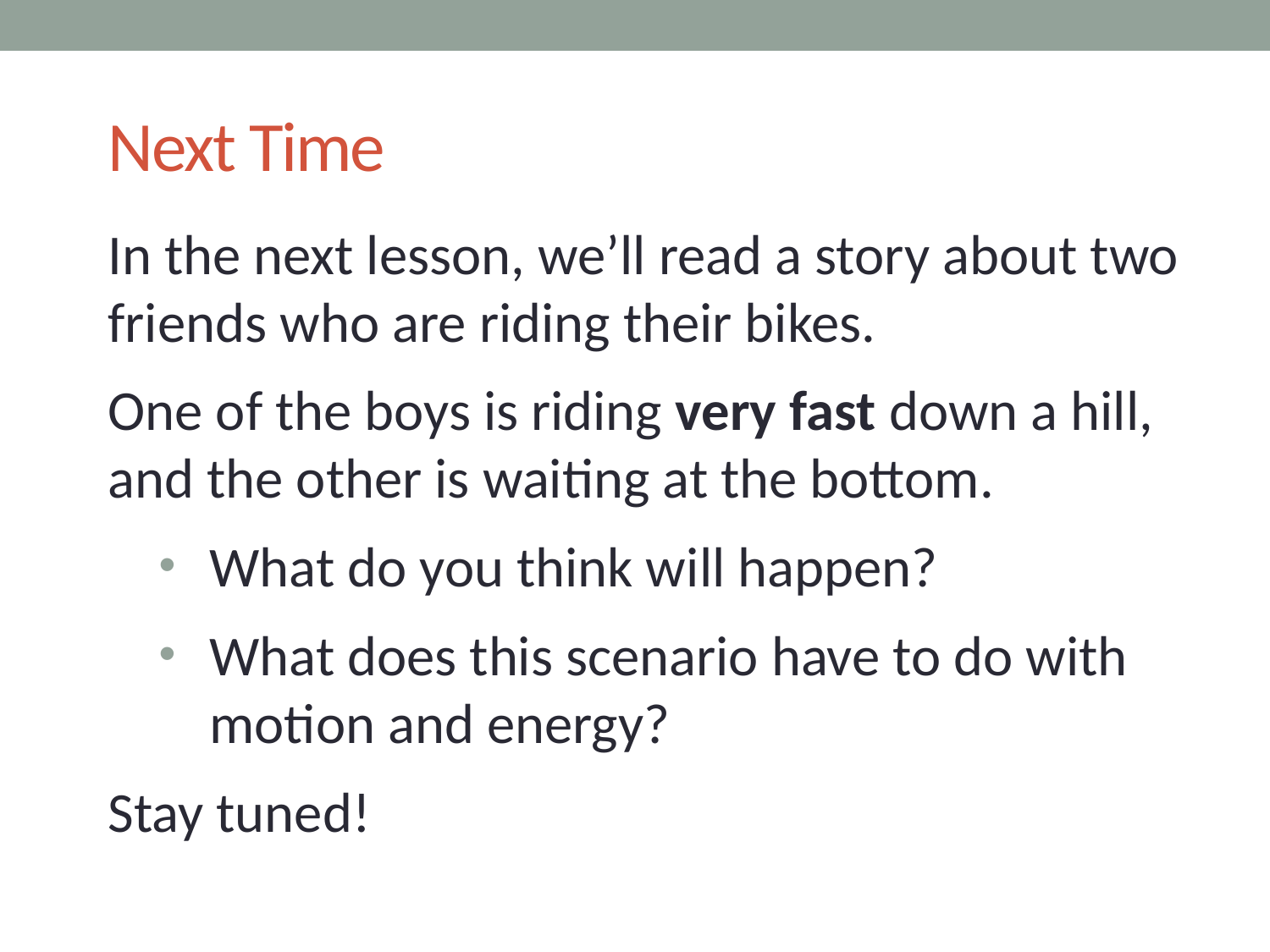

# Next Time
In the next lesson, we’ll read a story about two friends who are riding their bikes.
One of the boys is riding very fast down a hill, and the other is waiting at the bottom.
What do you think will happen?
What does this scenario have to do with motion and energy?
Stay tuned!